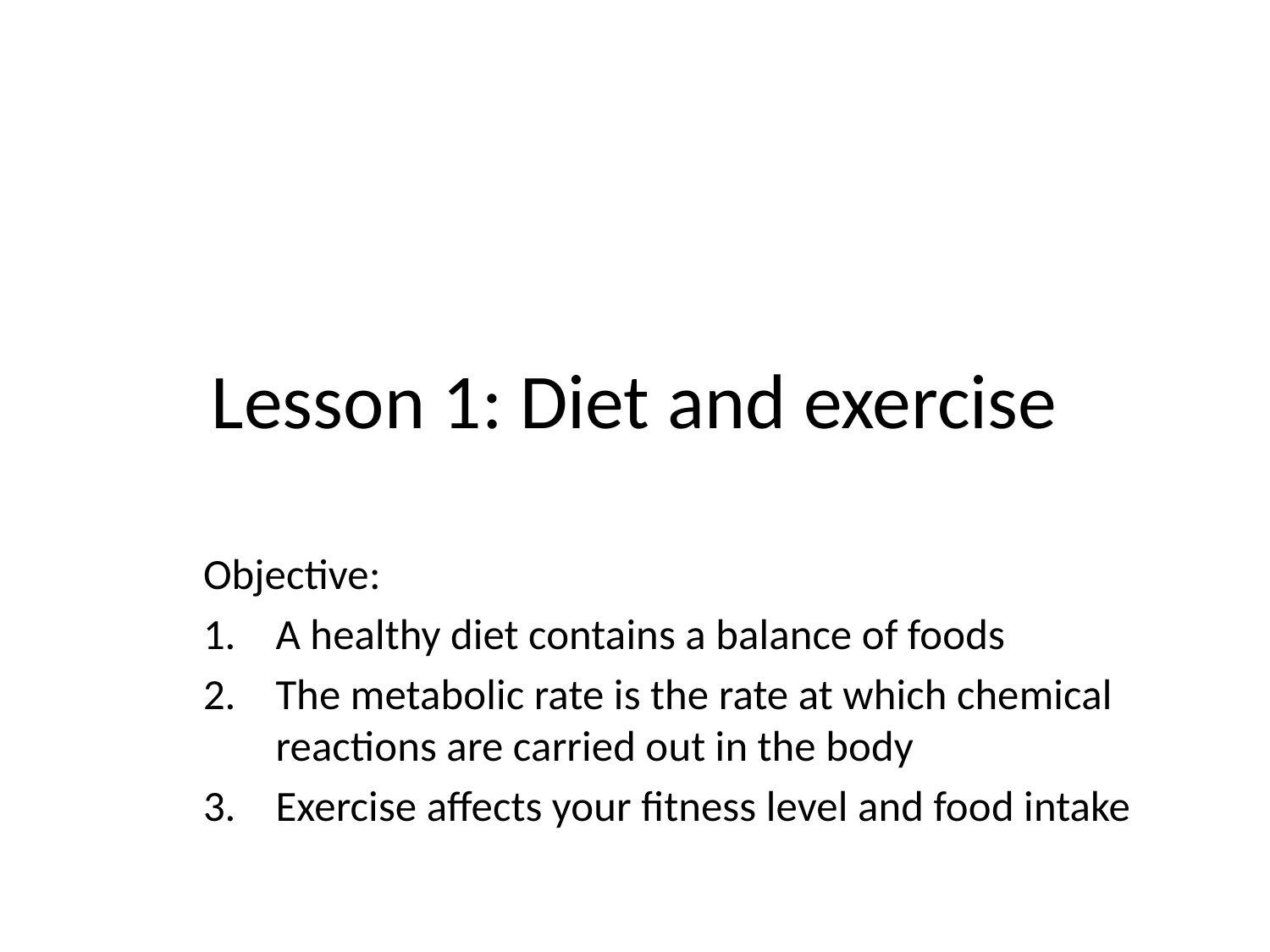

# Lesson 1: Diet and exercise
Objective:
A healthy diet contains a balance of foods
The metabolic rate is the rate at which chemical reactions are carried out in the body
Exercise affects your fitness level and food intake